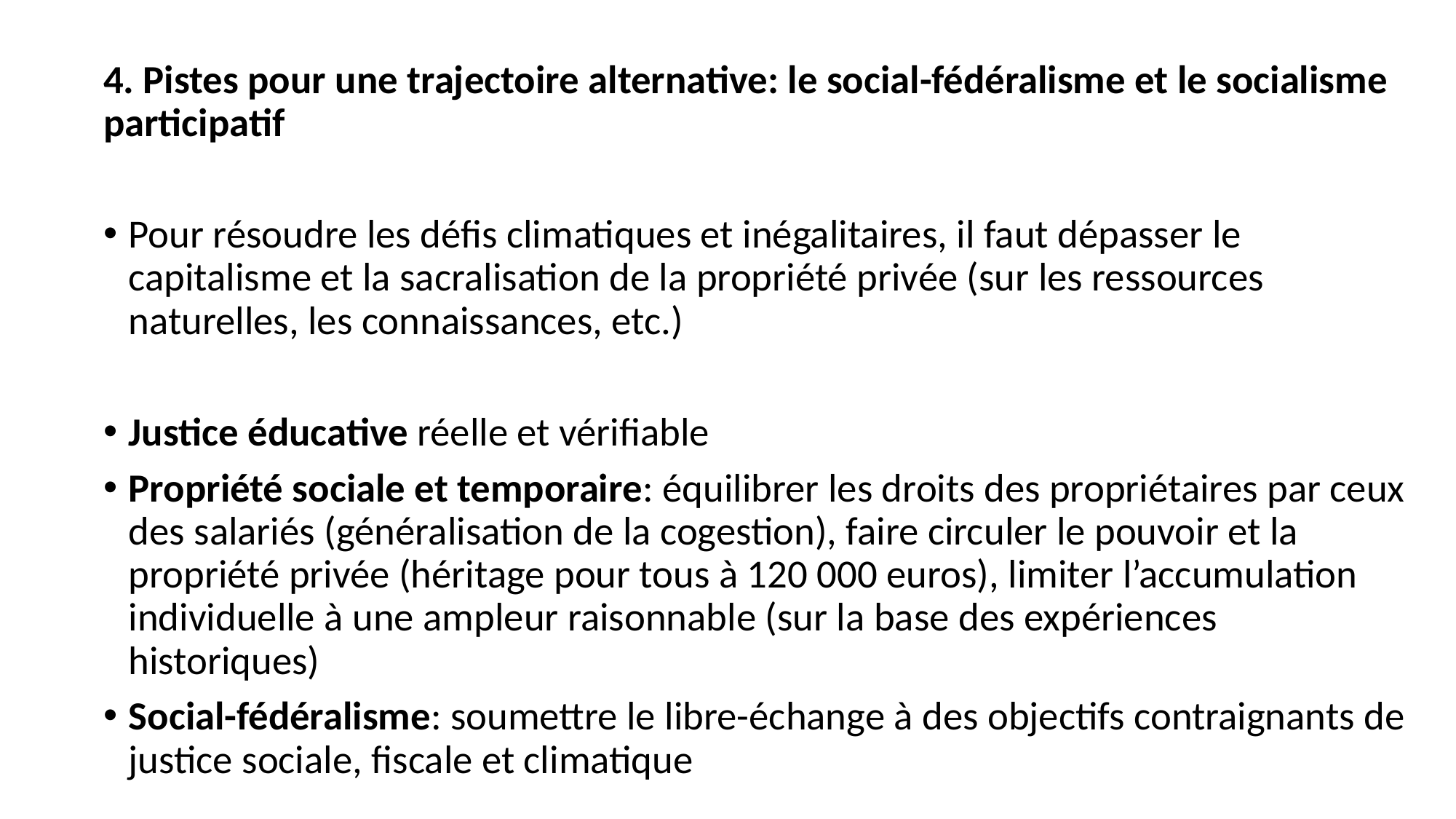

4. Pistes pour une trajectoire alternative: le social-fédéralisme et le socialisme participatif

Pour résoudre les défis climatiques et inégalitaires, il faut dépasser le capitalisme et la sacralisation de la propriété privée (sur les ressources naturelles, les connaissances, etc.)

Justice éducative réelle et vérifiable
Propriété sociale et temporaire: équilibrer les droits des propriétaires par ceux des salariés (généralisation de la cogestion), faire circuler le pouvoir et la propriété privée (héritage pour tous à 120 000 euros), limiter l’accumulation individuelle à une ampleur raisonnable (sur la base des expériences historiques)
Social-fédéralisme: soumettre le libre-échange à des objectifs contraignants de justice sociale, fiscale et climatique